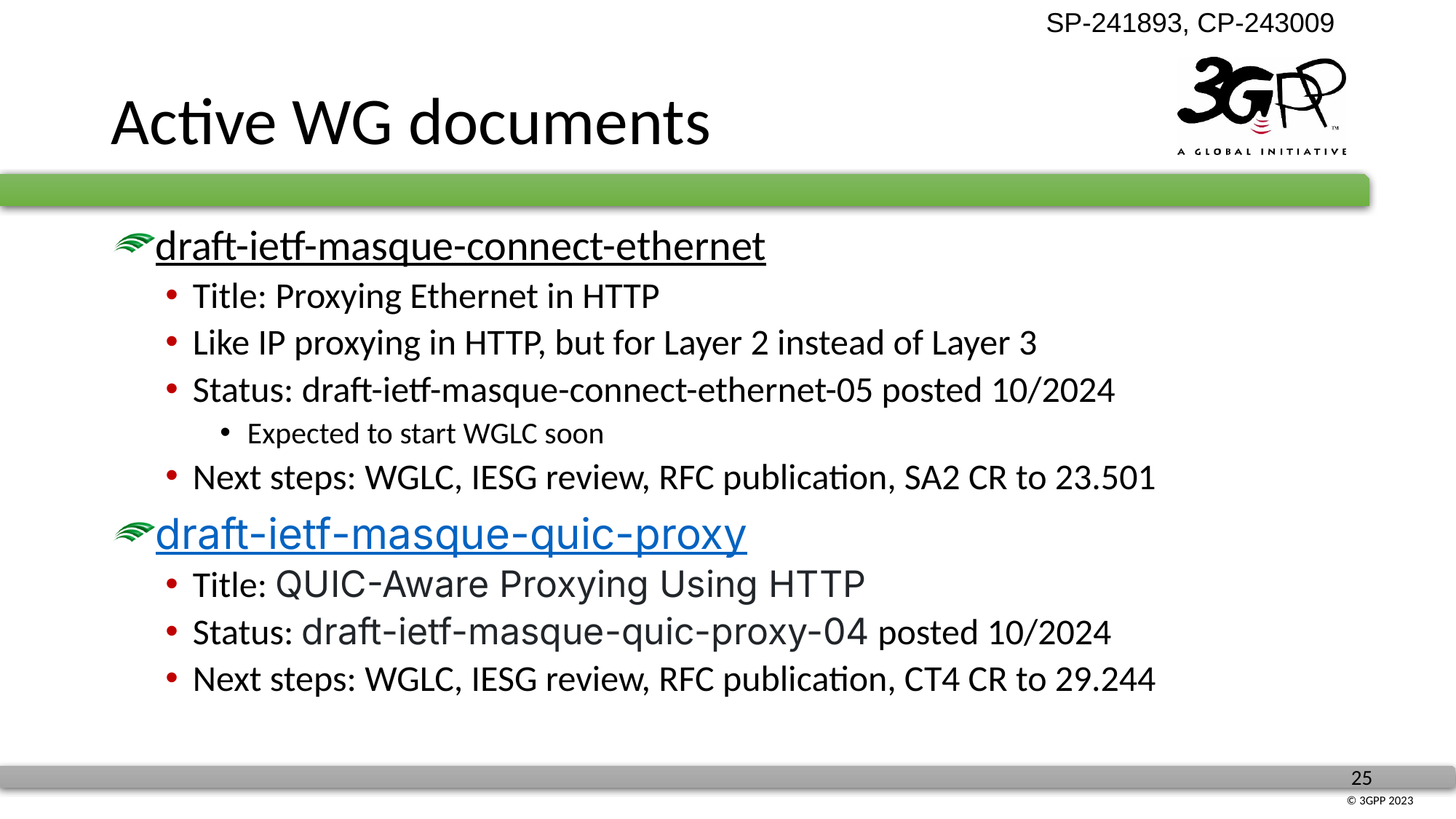

# Active WG documents
draft-ietf-masque-connect-ethernet
Title: Proxying Ethernet in HTTP
Like IP proxying in HTTP, but for Layer 2 instead of Layer 3
Status: draft-ietf-masque-connect-ethernet-05 posted 10/2024
Expected to start WGLC soon
Next steps: WGLC, IESG review, RFC publication, SA2 CR to 23.501
draft-ietf-masque-quic-proxy
Title: QUIC-Aware Proxying Using HTTP
Status: draft-ietf-masque-quic-proxy-04 posted 10/2024
Next steps: WGLC, IESG review, RFC publication, CT4 CR to 29.244